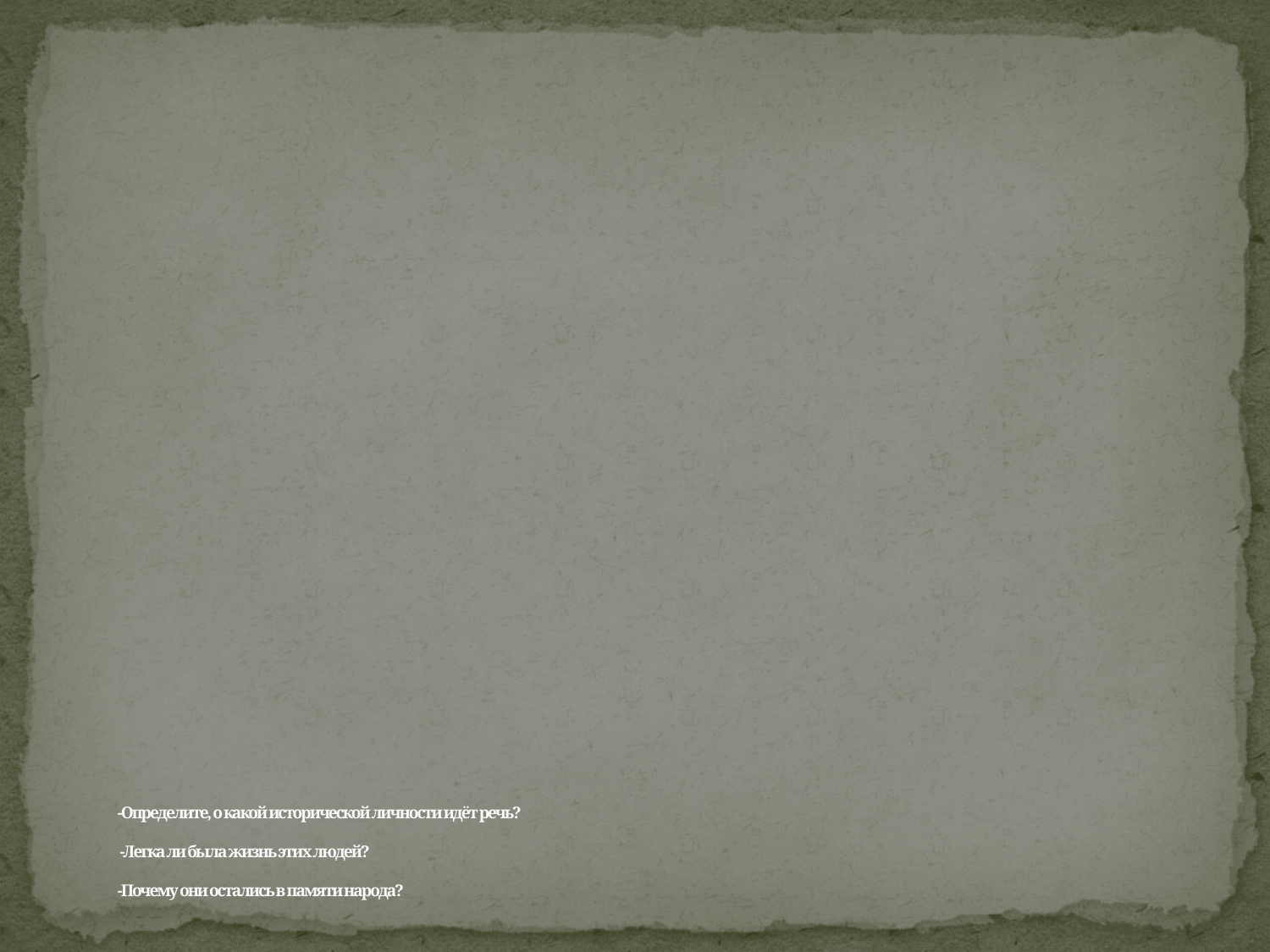

# -Определите, о какой исторической личности идёт речь?  -Легка ли была жизнь этих людей? -Почему они остались в памяти народа?